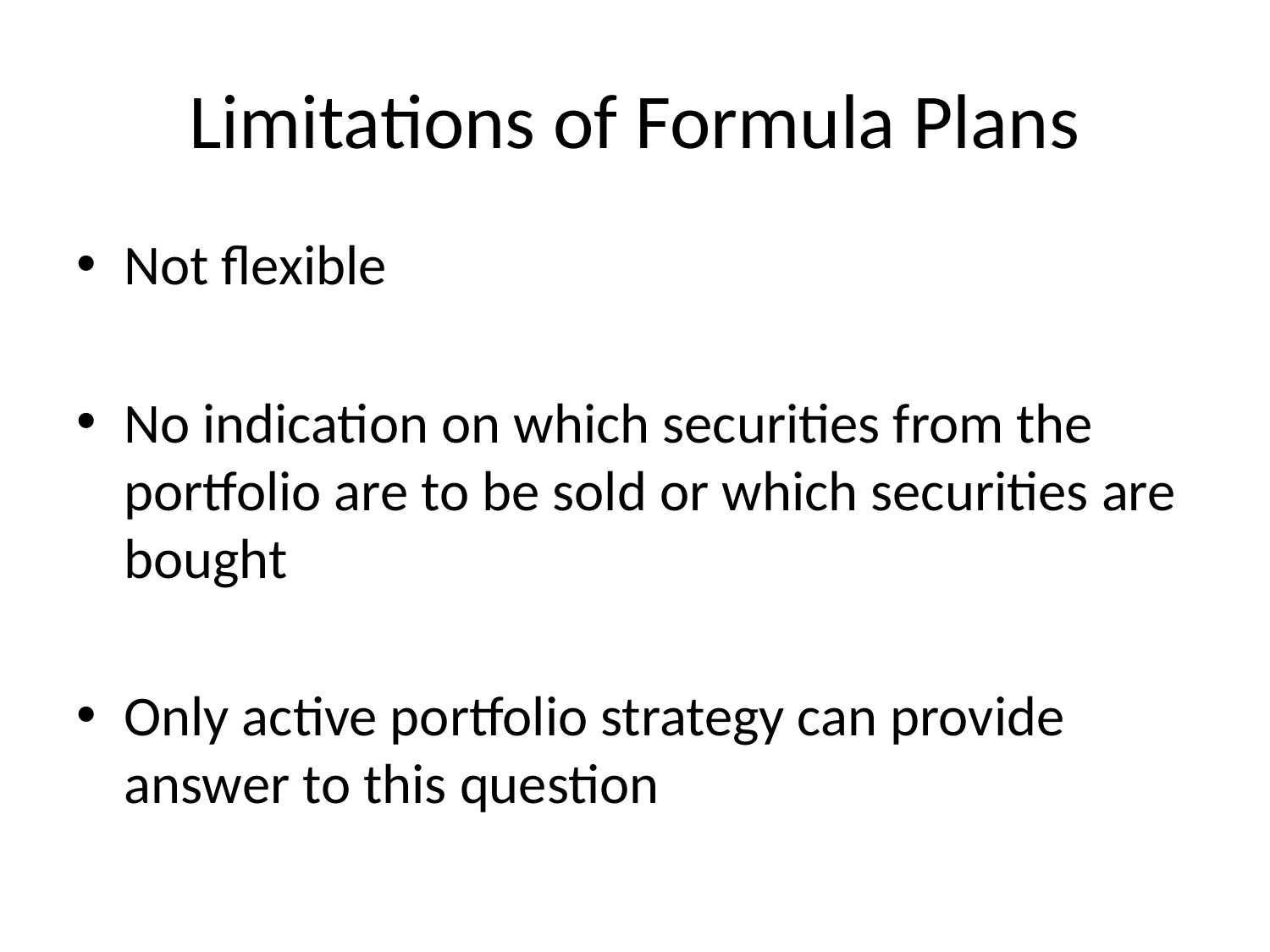

# Limitations of Formula Plans
Not flexible

No indication on which securities from the portfolio are to be sold or which securities are bought

Only active portfolio strategy can provide answer to this question